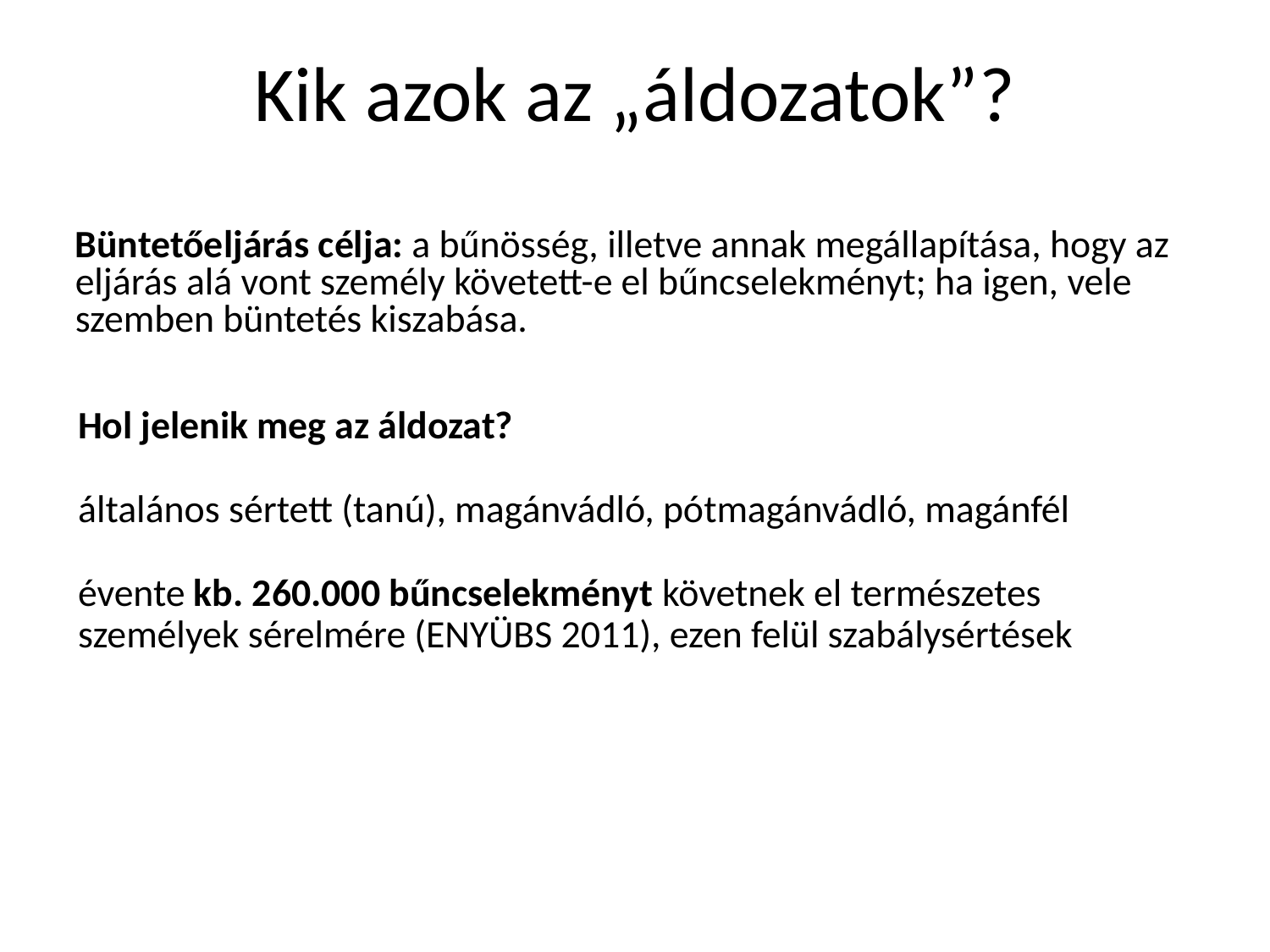

# Kik azok az „áldozatok”?
Büntetőeljárás célja: a bűnösség, illetve annak megállapítása, hogy az eljárás alá vont személy követett-e el bűncselekményt; ha igen, vele szemben büntetés kiszabása.
Hol jelenik meg az áldozat?

általános sértett (tanú), magánvádló, pótmagánvádló, magánfél

évente kb. 260.000 bűncselekményt követnek el természetes személyek sérelmére (ENYÜBS 2011), ezen felül szabálysértések